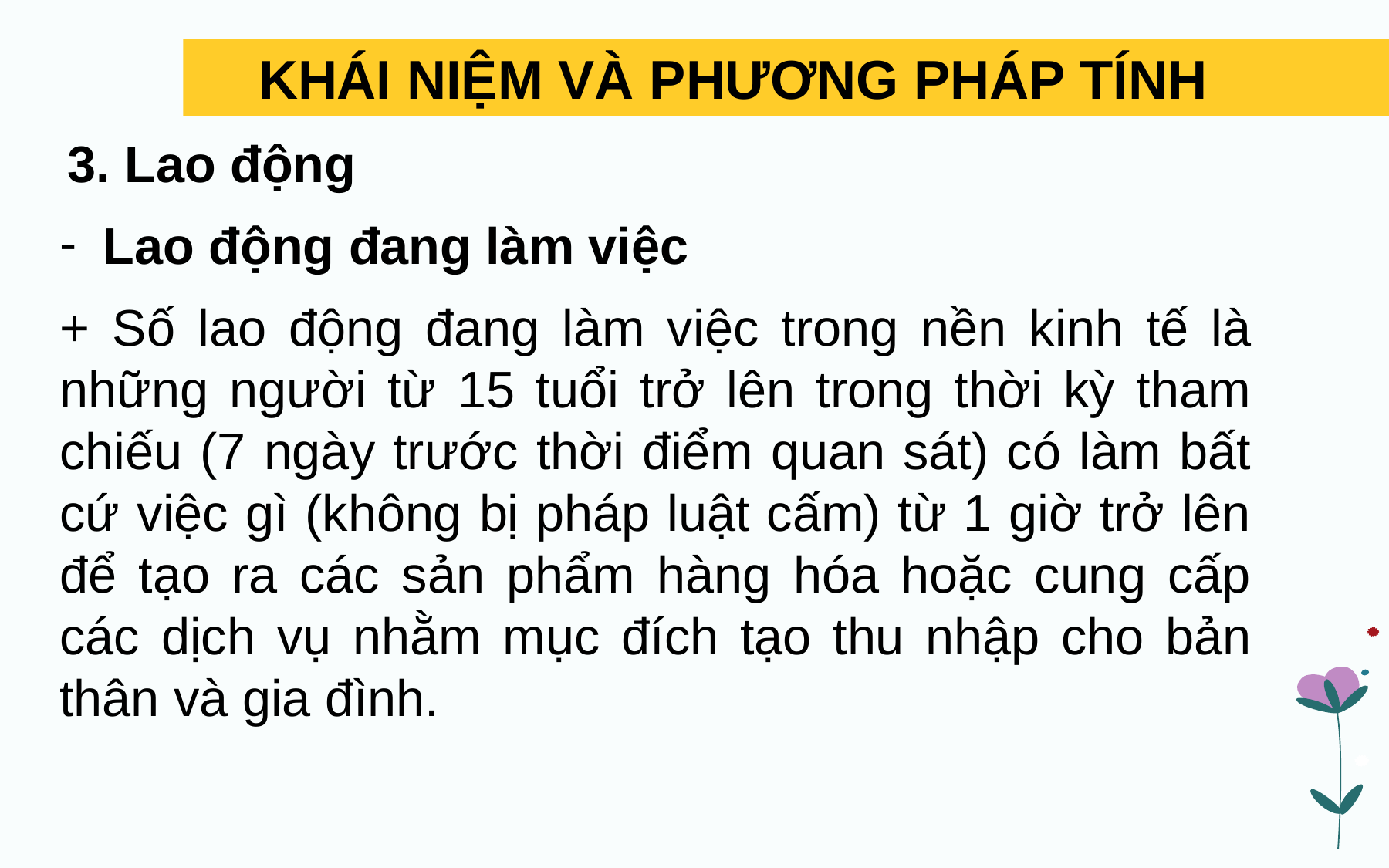

KHÁI NIỆM VÀ PHƯƠNG PHÁP TÍNH
	3. Lao động
Lao động đang làm việc
+ Số lao động đang làm việc trong nền kinh tế là những người từ 15 tuổi trở lên trong thời kỳ tham chiếu (7 ngày trước thời điểm quan sát) có làm bất cứ việc gì (không bị pháp luật cấm) từ 1 giờ trở lên để tạo ra các sản phẩm hàng hóa hoặc cung cấp các dịch vụ nhằm mục đích tạo thu nhập cho bản thân và gia đình.